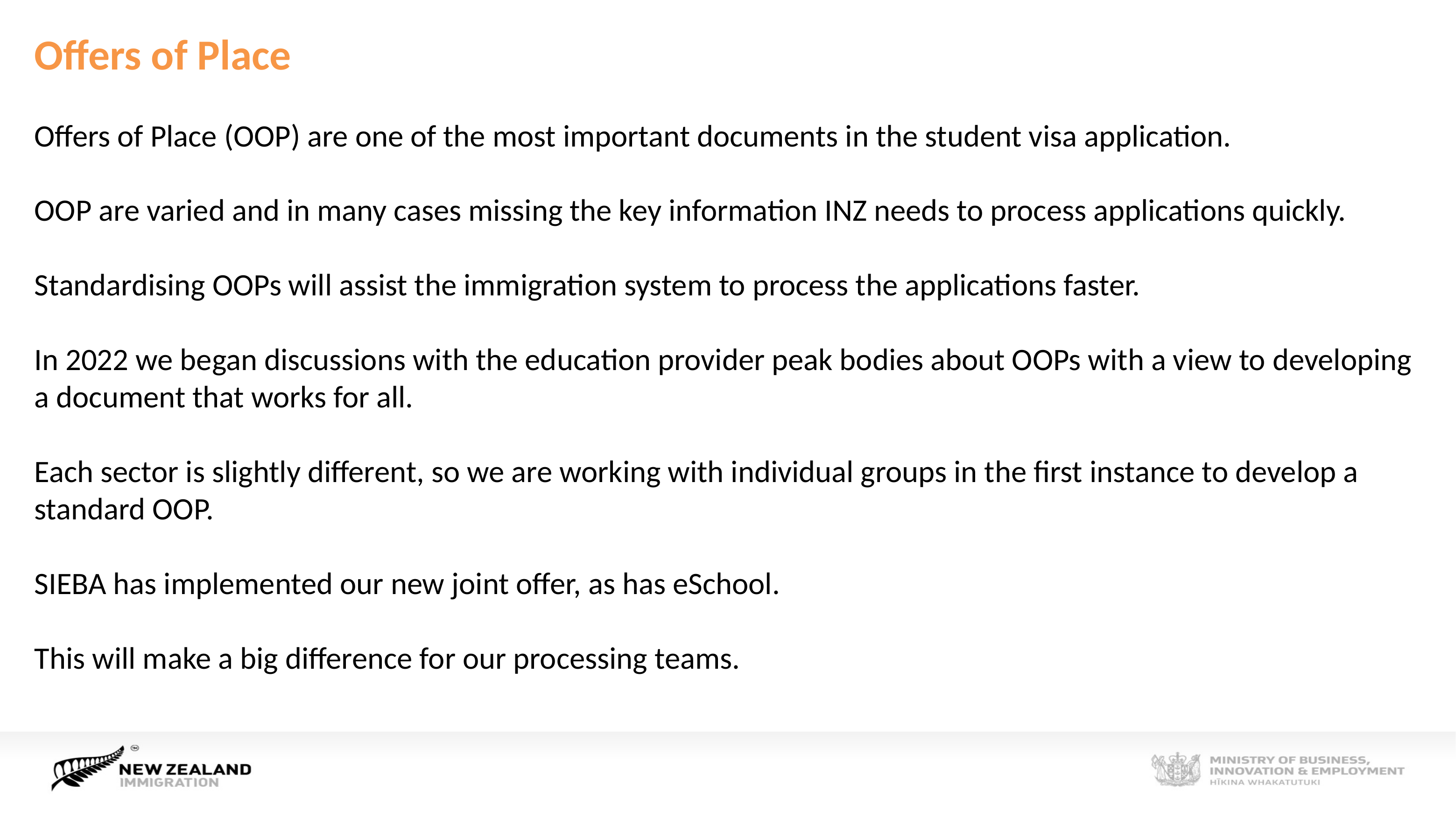

Offers of Place

Offers of Place (OOP) are one of the most important documents in the student visa application.

OOP are varied and in many cases missing the key information INZ needs to process applications quickly.

Standardising OOPs will assist the immigration system to process the applications faster.

In 2022 we began discussions with the education provider peak bodies about OOPs with a view to developing a document that works for all.

Each sector is slightly different, so we are working with individual groups in the first instance to develop a standard OOP.

SIEBA has implemented our new joint offer, as has eSchool.

This will make a big difference for our processing teams.